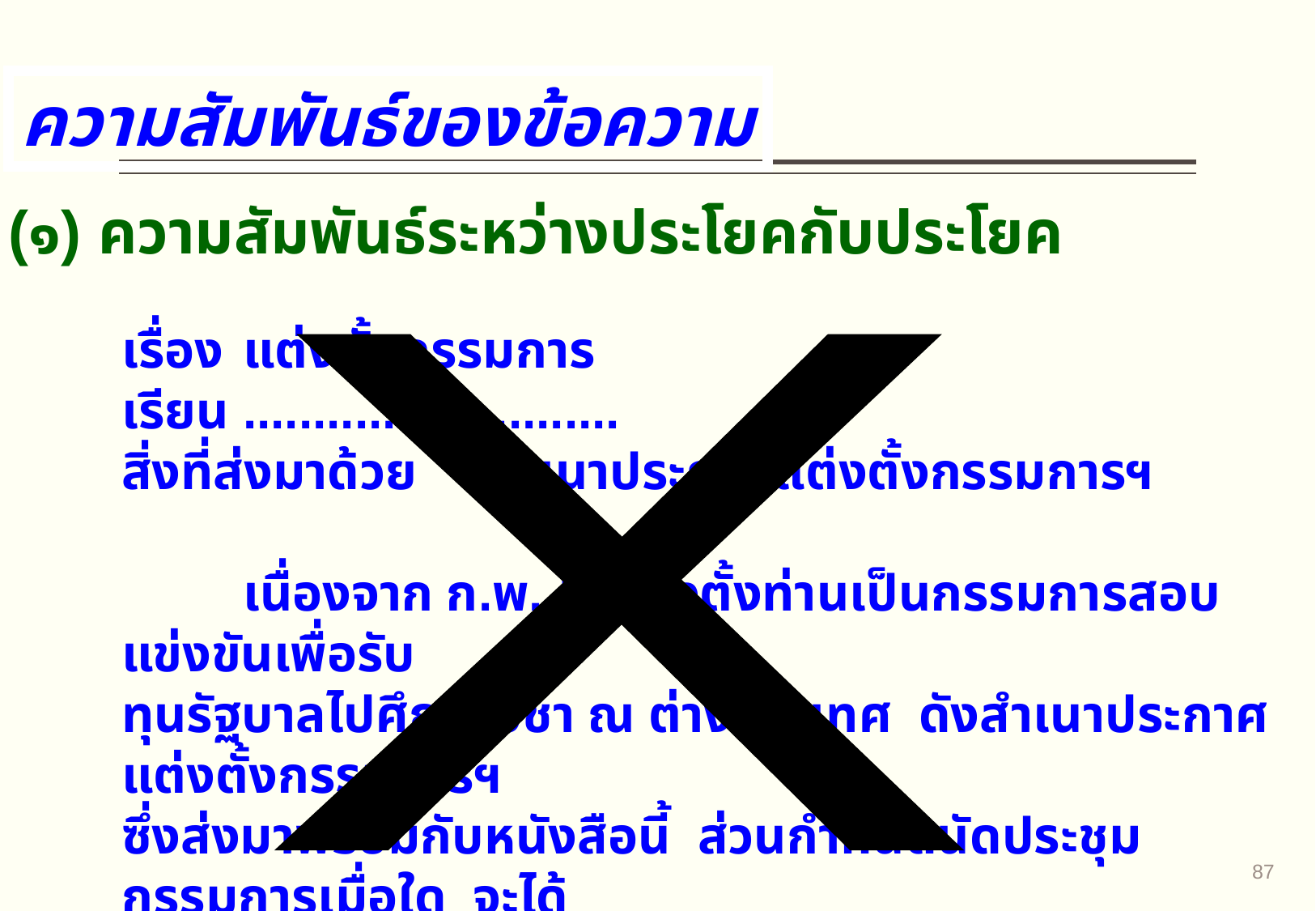

ความสัมพันธ์ของข้อความ
(๑) ความสัมพันธ์ระหว่างประโยคกับประโยค
เรื่อง	แต่งตั้งกรรมการ
เรียน	...........................
สิ่งที่ส่งมาด้วย	สำเนาประกาศแต่งตั้งกรรมการฯ

	เนื่องจาก ก.พ. ได้แต่งตั้งท่านเป็นกรรมการสอบแข่งขันเพื่อรับ
ทุนรัฐบาลไปศึกษาวิชา ณ ต่างประเทศ  ดังสำเนาประกาศแต่งตั้งกรรมการฯ
ซึ่งส่งมาพร้อมกับหนังสือนี้  ส่วนกำหนดนัดประชุมกรรมการเมื่อใด  จะได้
เรียนมาให้ทราบภายหลัง
X
87